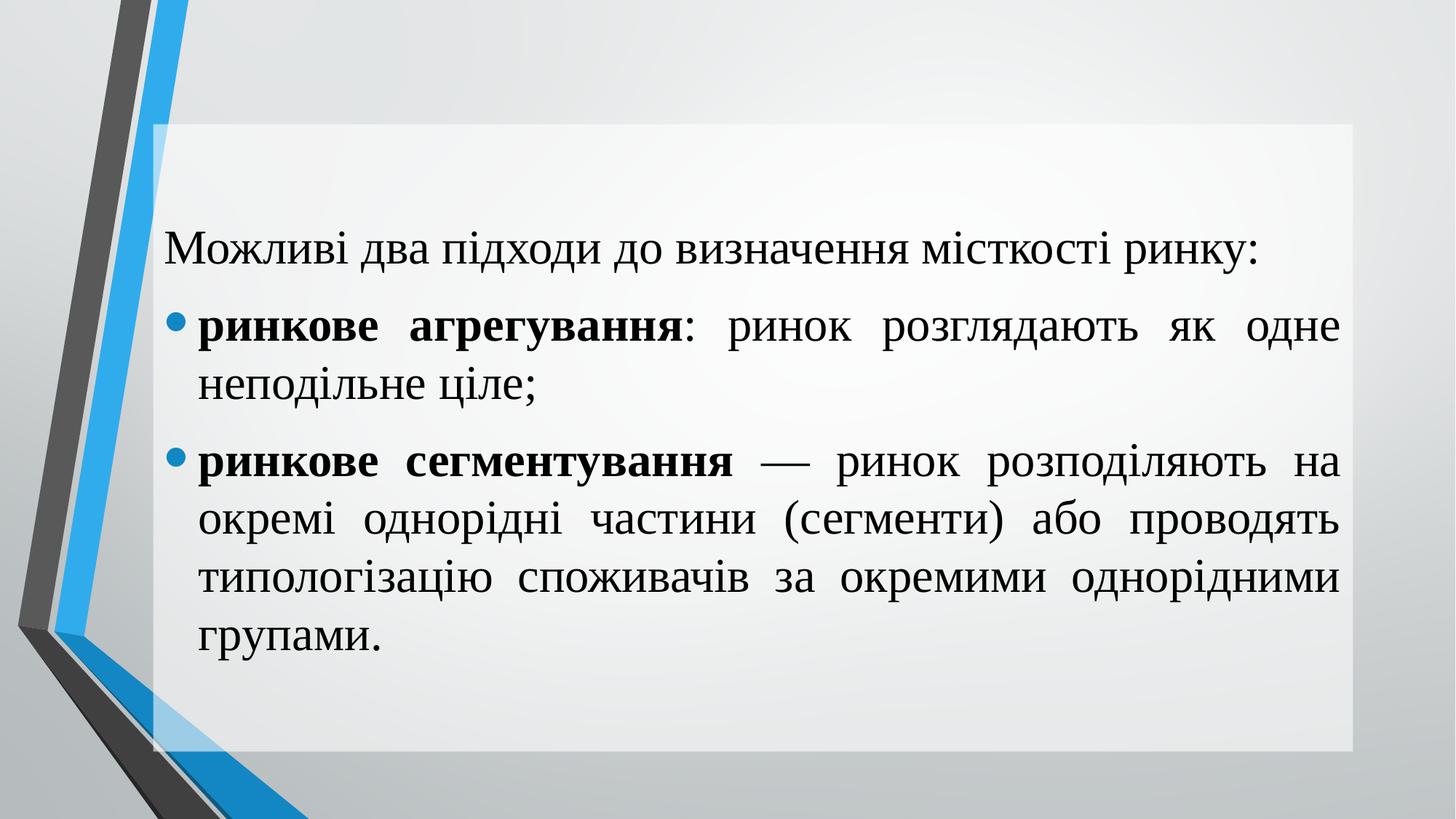

Можливі два підходи до визначення місткості ринку:
ринкове агрегування: ринок розглядають як одне неподільне ціле;
ринкове сегментування — ринок розподіляють на окремі однорідні частини (сегменти) або проводять типологізацію споживачів за окремими однорідними групами.